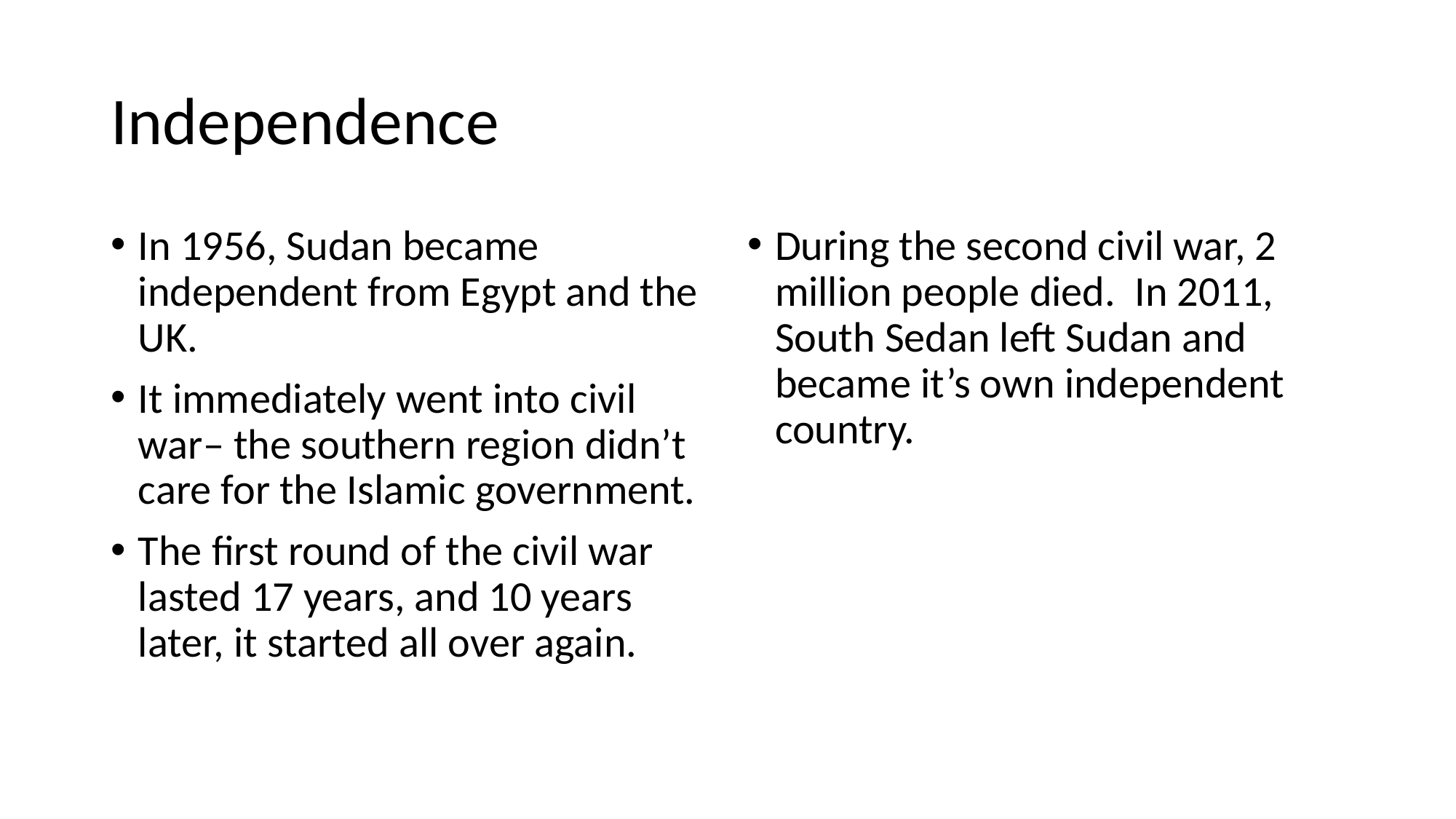

# Independence
In 1956, Sudan became independent from Egypt and the UK.
It immediately went into civil war– the southern region didn’t care for the Islamic government.
The first round of the civil war lasted 17 years, and 10 years later, it started all over again.
During the second civil war, 2 million people died.  In 2011, South Sedan left Sudan and became it’s own independent country.